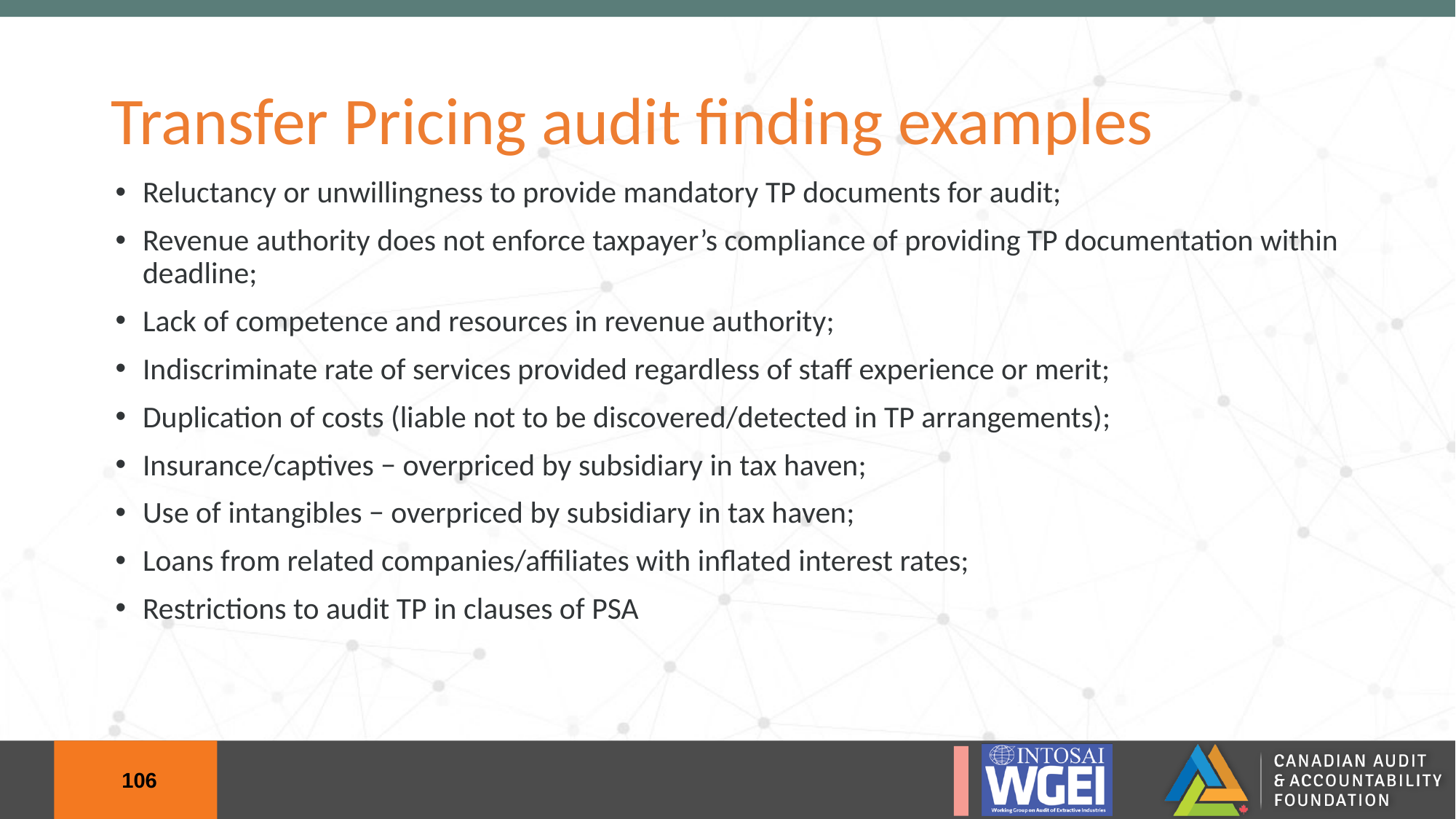

# Transfer Pricing audit finding examples
Reluctancy or unwillingness to provide mandatory TP documents for audit;
Revenue authority does not enforce taxpayer’s compliance of providing TP documentation within deadline;
Lack of competence and resources in revenue authority;
Indiscriminate rate of services provided regardless of staff experience or merit;
Duplication of costs (liable not to be discovered/detected in TP arrangements);
Insurance/captives − overpriced by subsidiary in tax haven;
Use of intangibles − overpriced by subsidiary in tax haven;
Loans from related companies/affiliates with inflated interest rates;
Restrictions to audit TP in clauses of PSA